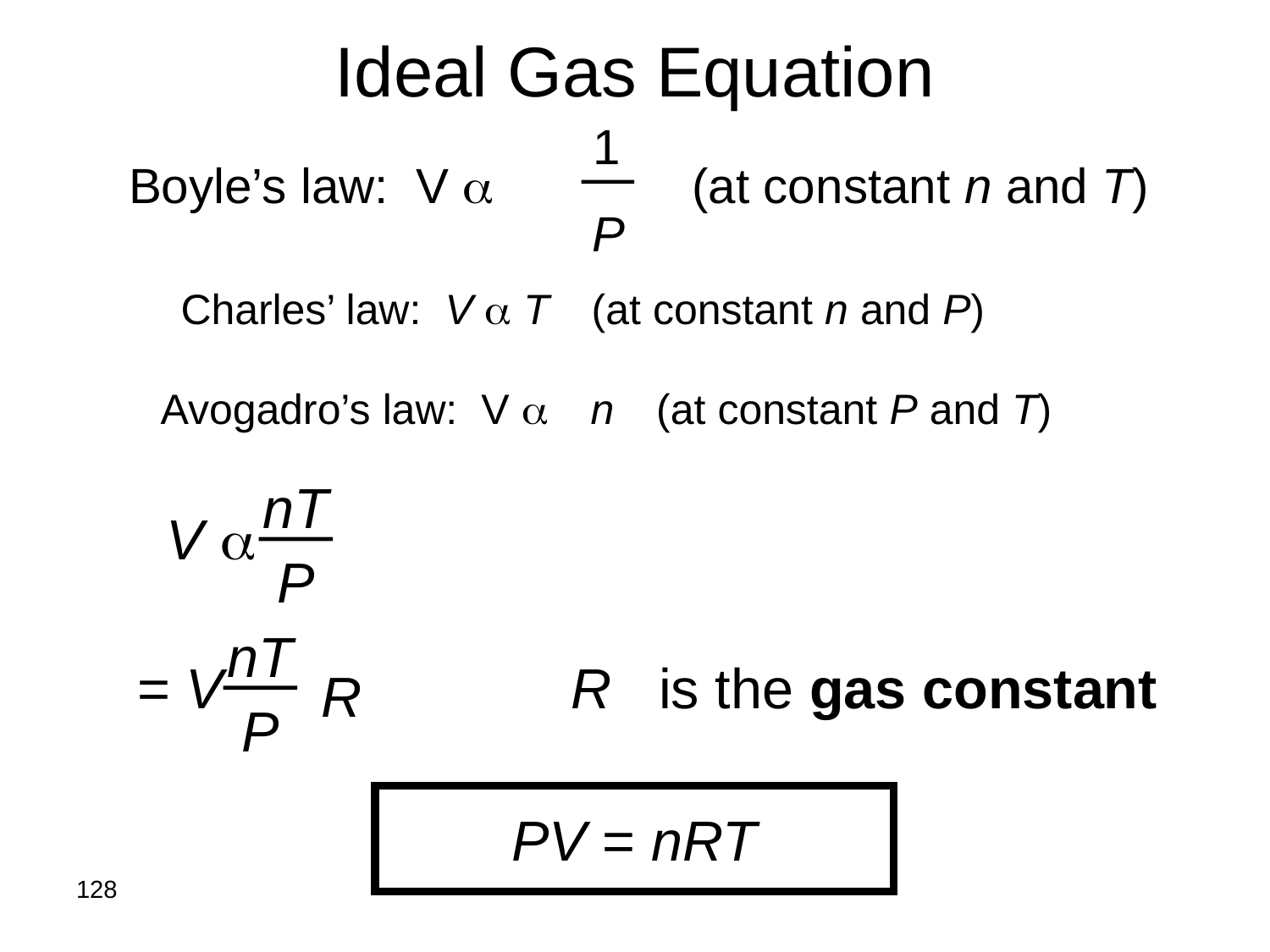

# Ideal Gas Equation
1

P
Boyle’s law:  V α        (at constant n and T)
Charles’ law:  V α T  (at constant n and P)
Avogadro’s law:  V α  n  (at constant P and T)
nT

P
V α
nT

P
V =
R   is the gas constant
R
PV = nRT
128